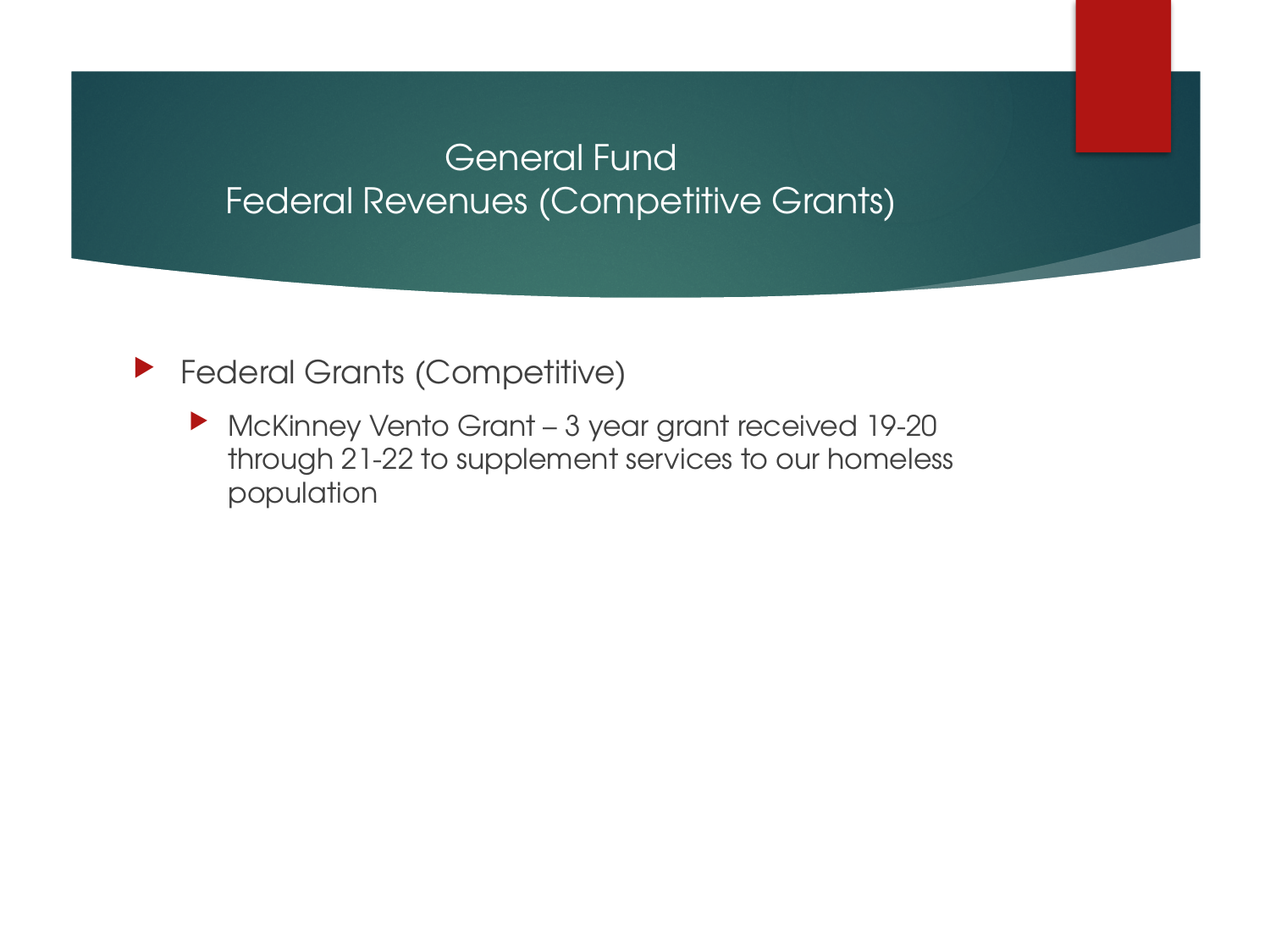

# General Fund Federal Revenues (Competitive Grants)
Federal Grants (Competitive)
McKinney Vento Grant – 3 year grant received 19-20 through 21-22 to supplement services to our homeless population